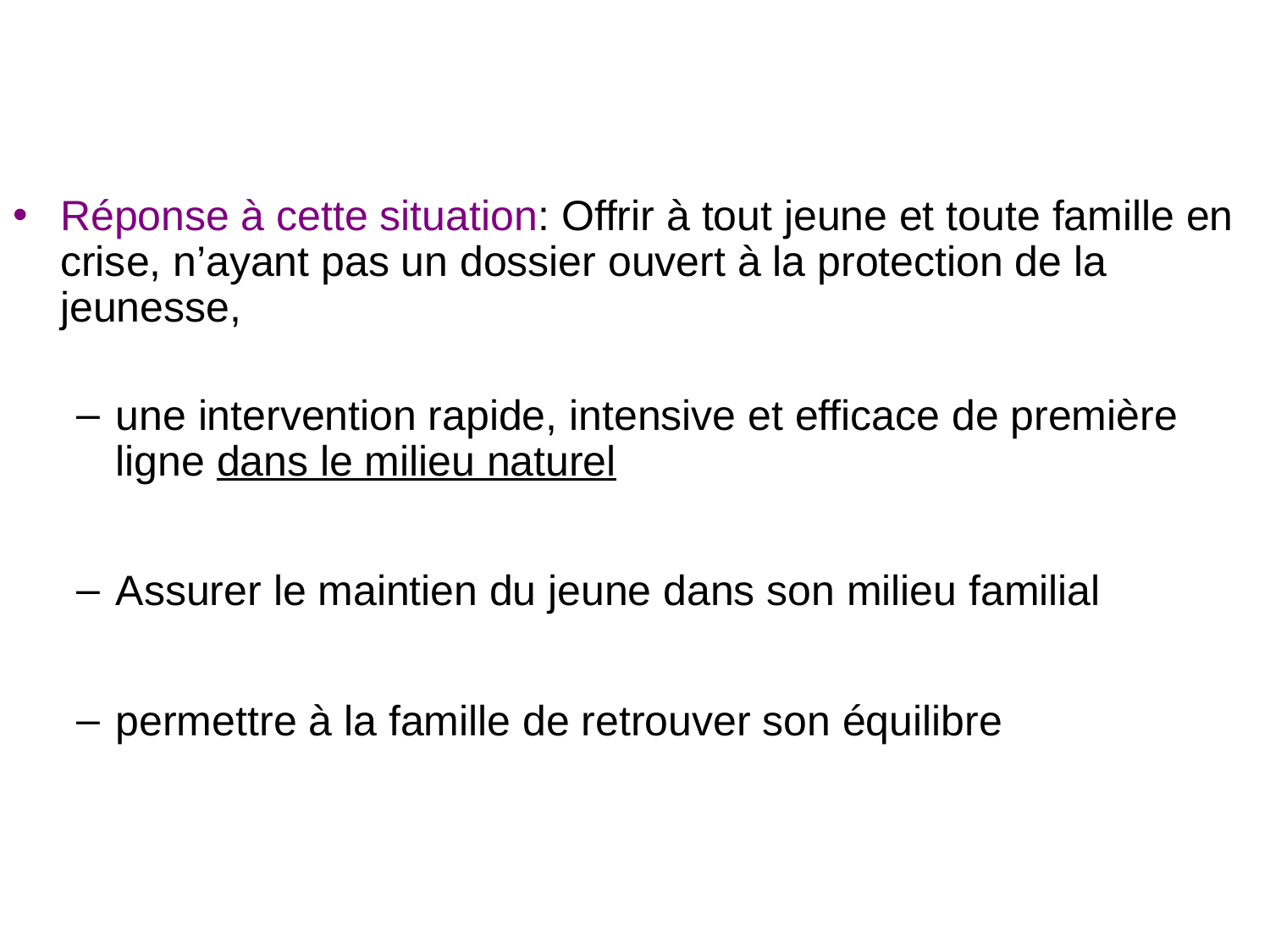

#

Réponse à cette situation: Offrir à tout jeune et toute famille en crise, n’ayant pas un dossier ouvert à la protection de la jeunesse,

une intervention rapide, intensive et efficace de première ligne dans le milieu naturel

Assurer le maintien du jeune dans son milieu familial

permettre à la famille de retrouver son équilibre